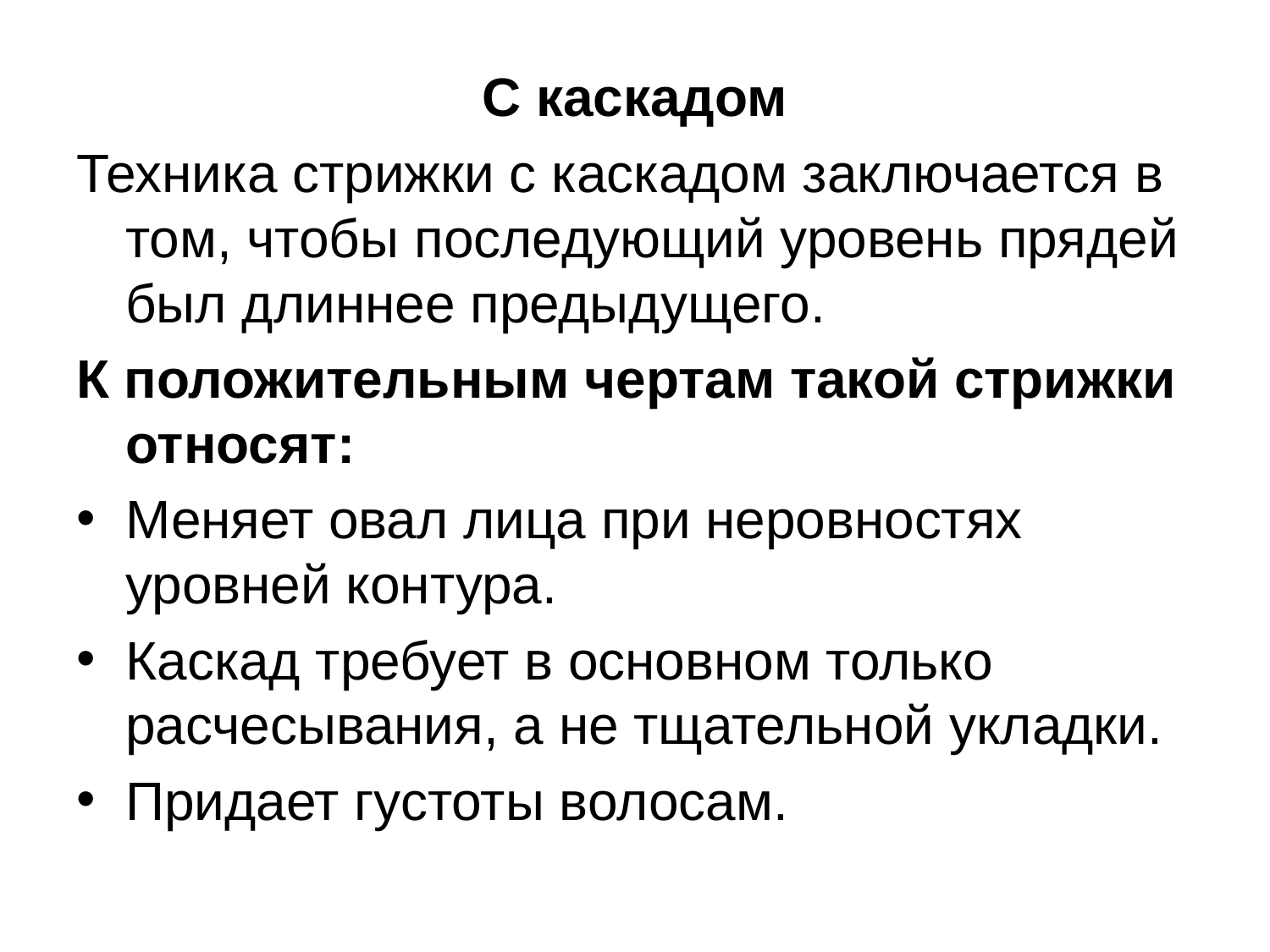

С каскадом
Техника стрижки с каскадом заключается в том, чтобы последующий уровень прядей был длиннее предыдущего.
К положительным чертам такой стрижки относят:
Меняет овал лица при неровностях уровней контура.
Каскад требует в основном только расчесывания, а не тщательной укладки.
Придает густоты волосам.